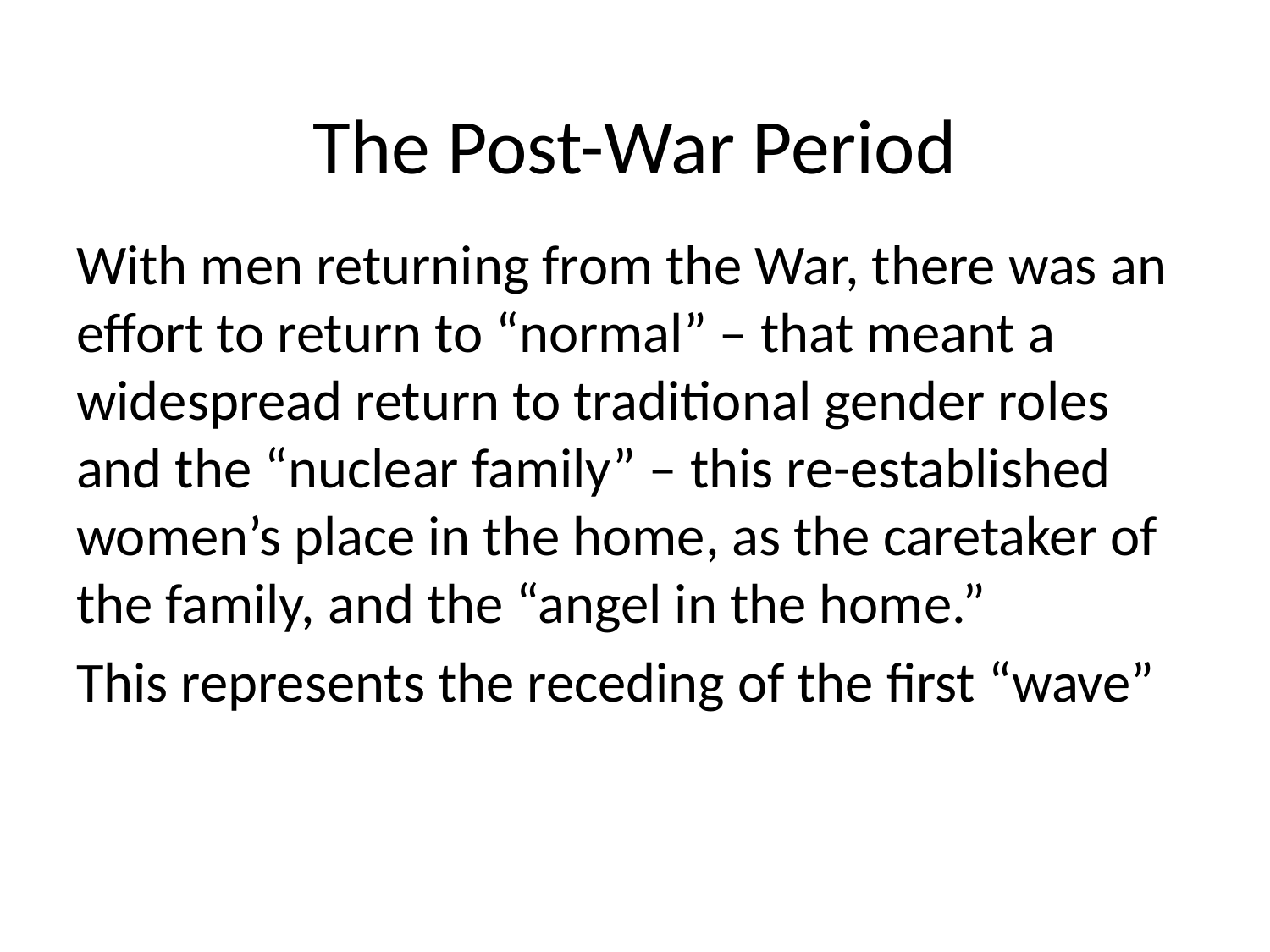

# The Post-War Period
With men returning from the War, there was an effort to return to “normal” – that meant a widespread return to traditional gender roles and the “nuclear family” – this re-established women’s place in the home, as the caretaker of the family, and the “angel in the home.”
This represents the receding of the first “wave”